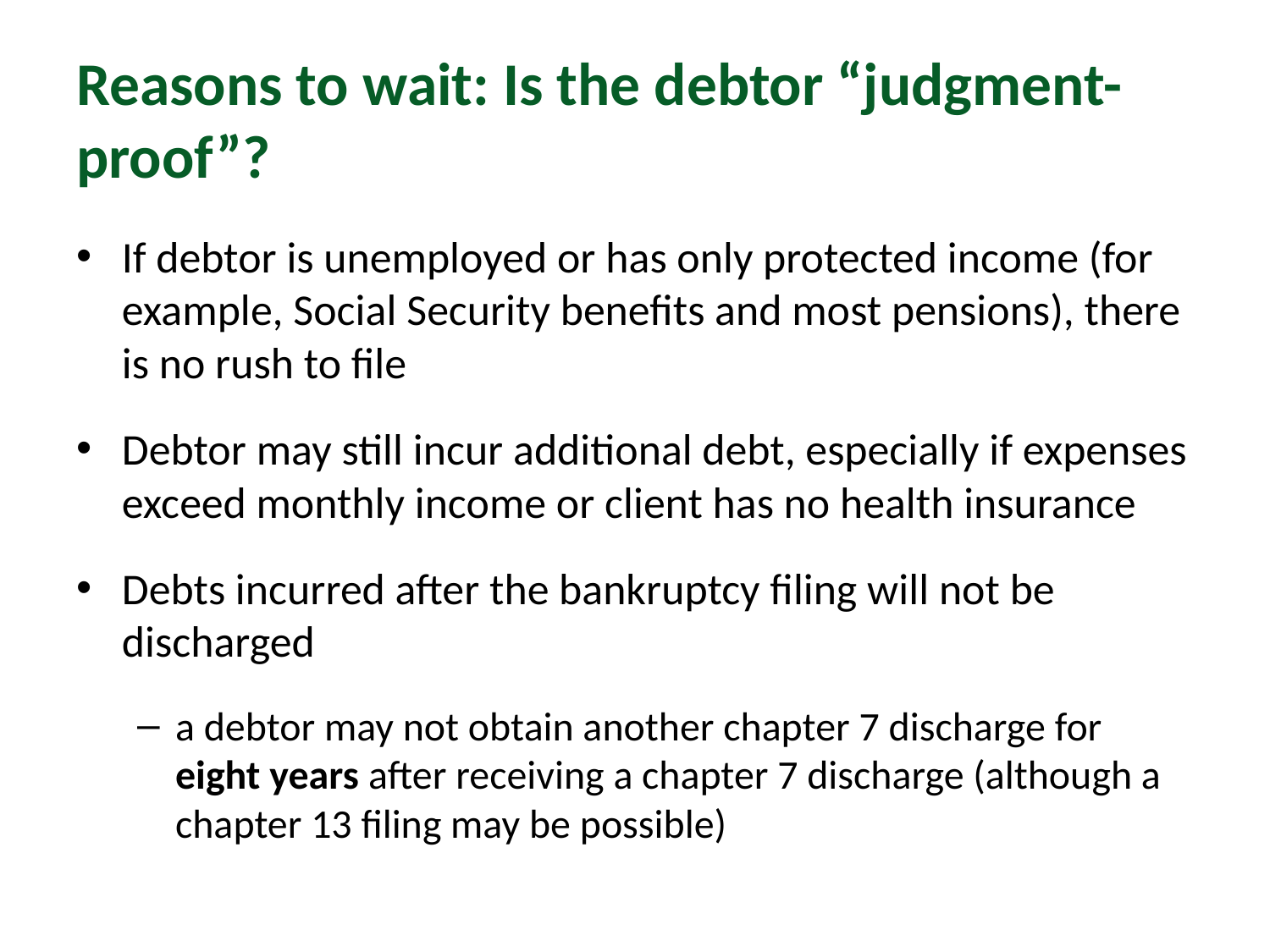

# Reasons to wait: Is the debtor “judgment-proof”?
If debtor is unemployed or has only protected income (for example, Social Security benefits and most pensions), there is no rush to file
Debtor may still incur additional debt, especially if expenses exceed monthly income or client has no health insurance
Debts incurred after the bankruptcy filing will not be discharged
a debtor may not obtain another chapter 7 discharge for eight years after receiving a chapter 7 discharge (although a chapter 13 filing may be possible)